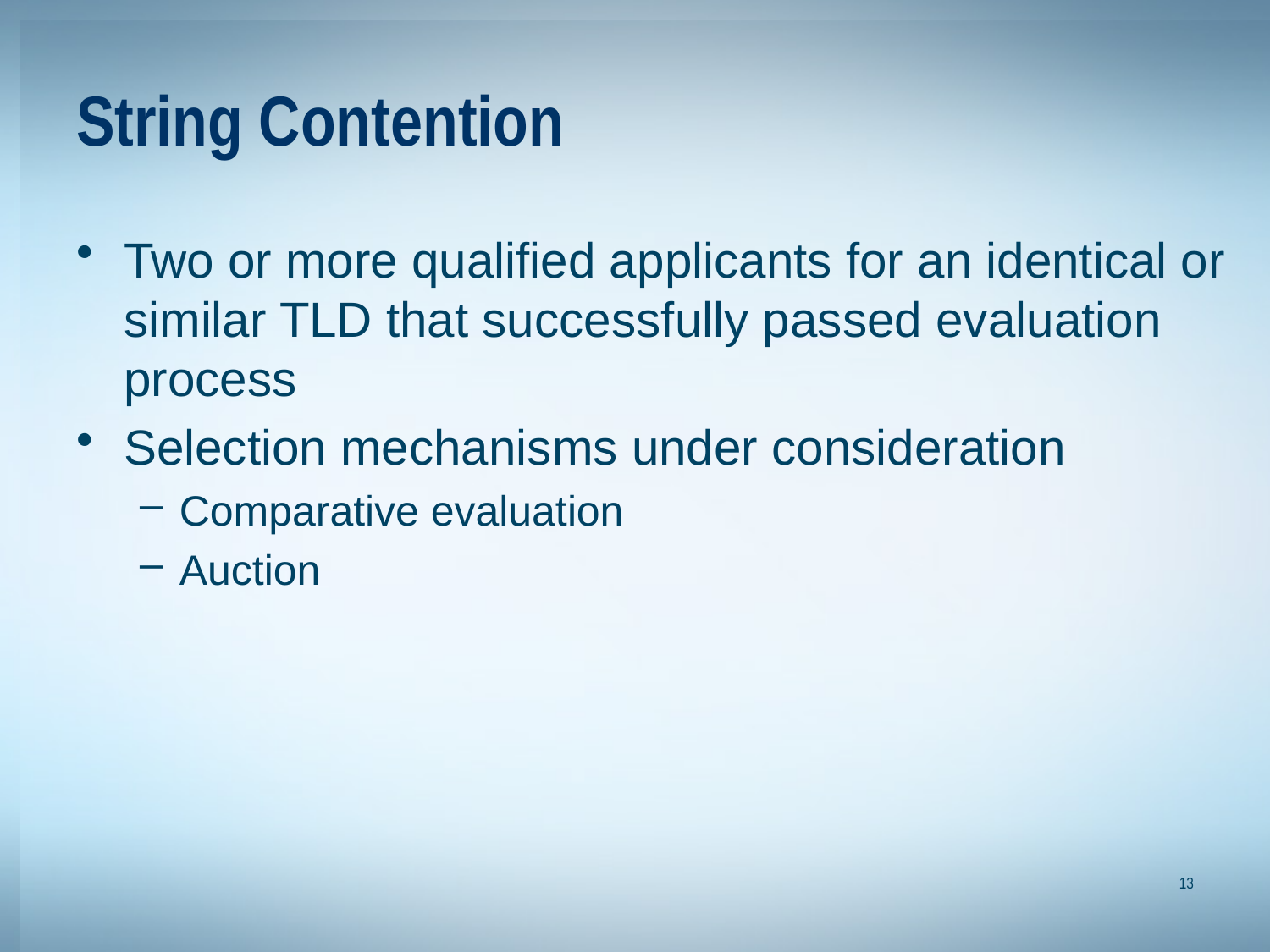

# String Contention
Two or more qualified applicants for an identical or similar TLD that successfully passed evaluation process
Selection mechanisms under consideration
Comparative evaluation
Auction
13